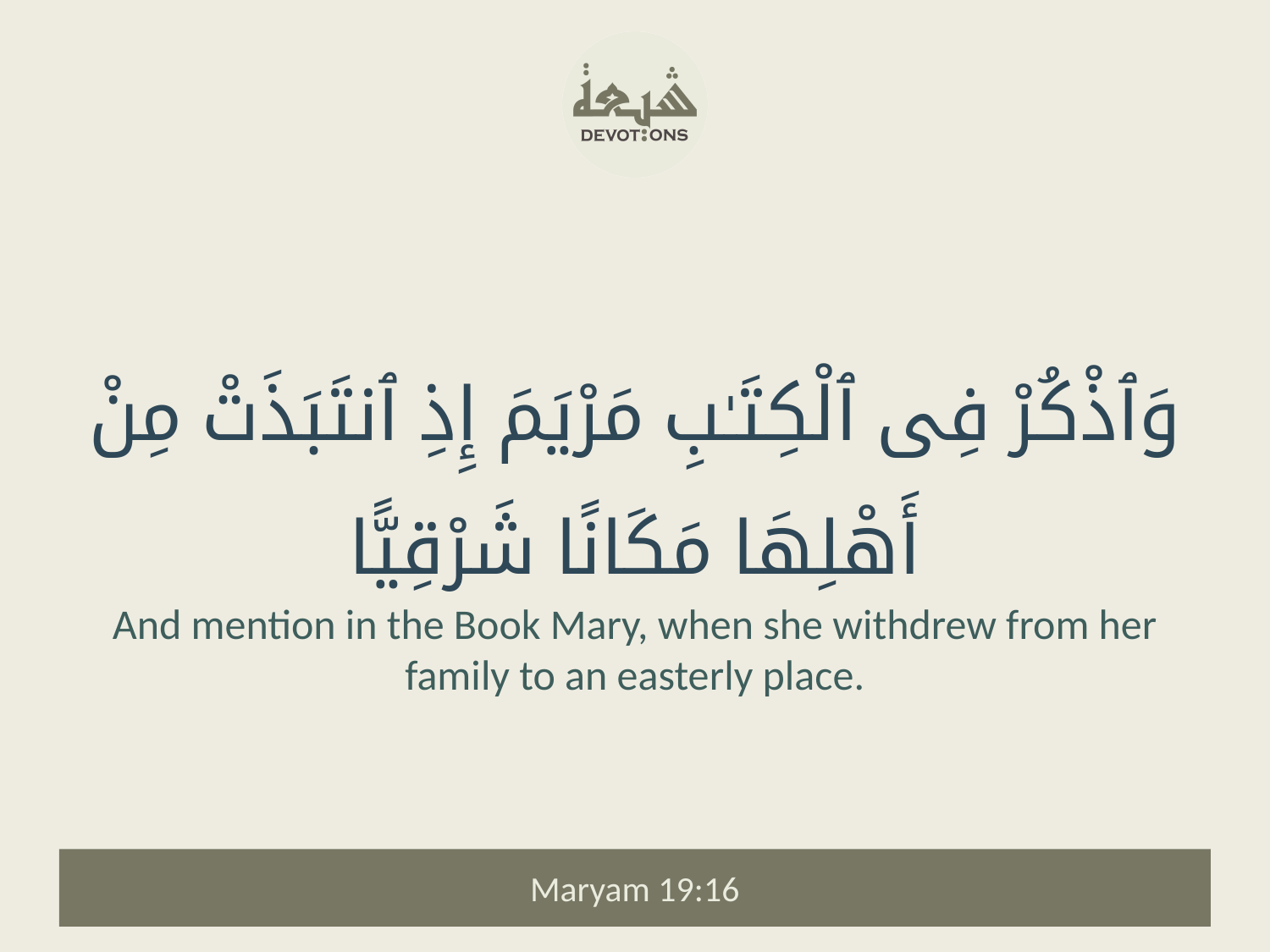

وَٱذْكُرْ فِى ٱلْكِتَـٰبِ مَرْيَمَ إِذِ ٱنتَبَذَتْ مِنْ أَهْلِهَا مَكَانًا شَرْقِيًّا
And mention in the Book Mary, when she withdrew from her family to an easterly place.
Maryam 19:16